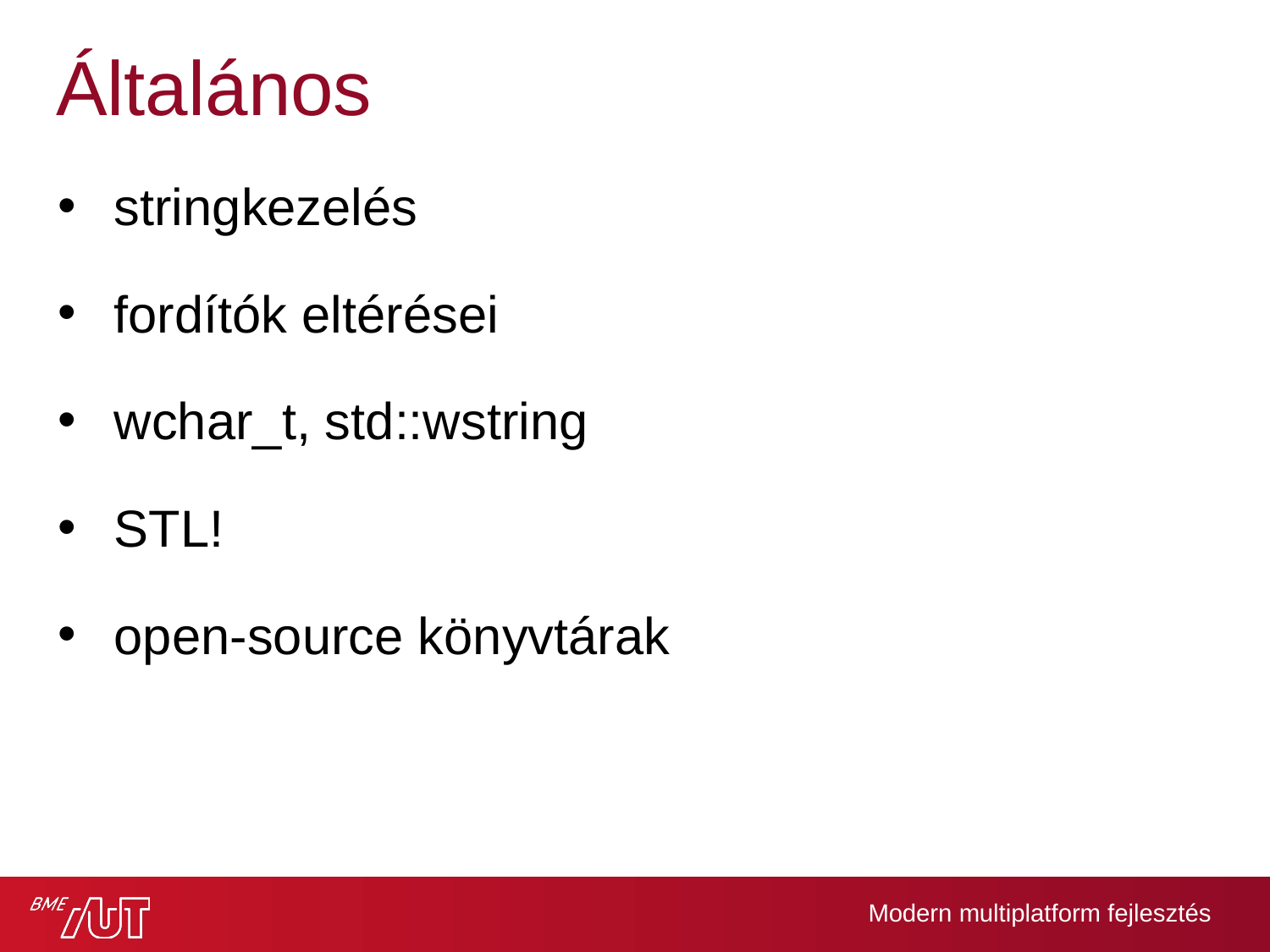

# Általános
stringkezelés
fordítók eltérései
wchar_t, std::wstring
STL!
open-source könyvtárak
Modern multiplatform fejlesztés